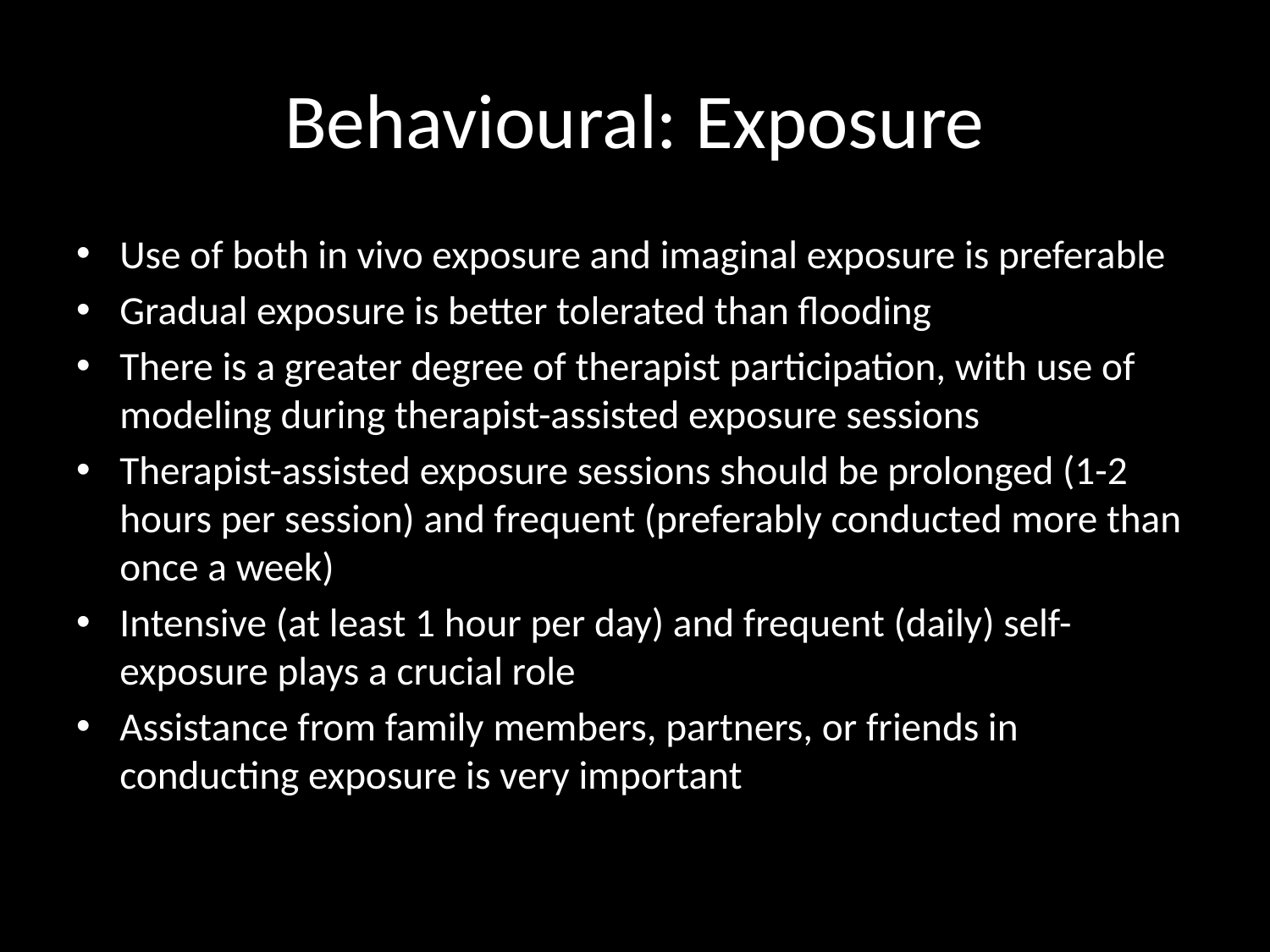

# Behavioural: Exposure
Use of both in vivo exposure and imaginal exposure is preferable
Gradual exposure is better tolerated than flooding
There is a greater degree of therapist participation, with use of modeling during therapist-assisted exposure sessions
Therapist-assisted exposure sessions should be prolonged (1-2 hours per session) and frequent (preferably conducted more than once a week)
Intensive (at least 1 hour per day) and frequent (daily) self-exposure plays a crucial role
Assistance from family members, partners, or friends in conducting exposure is very important